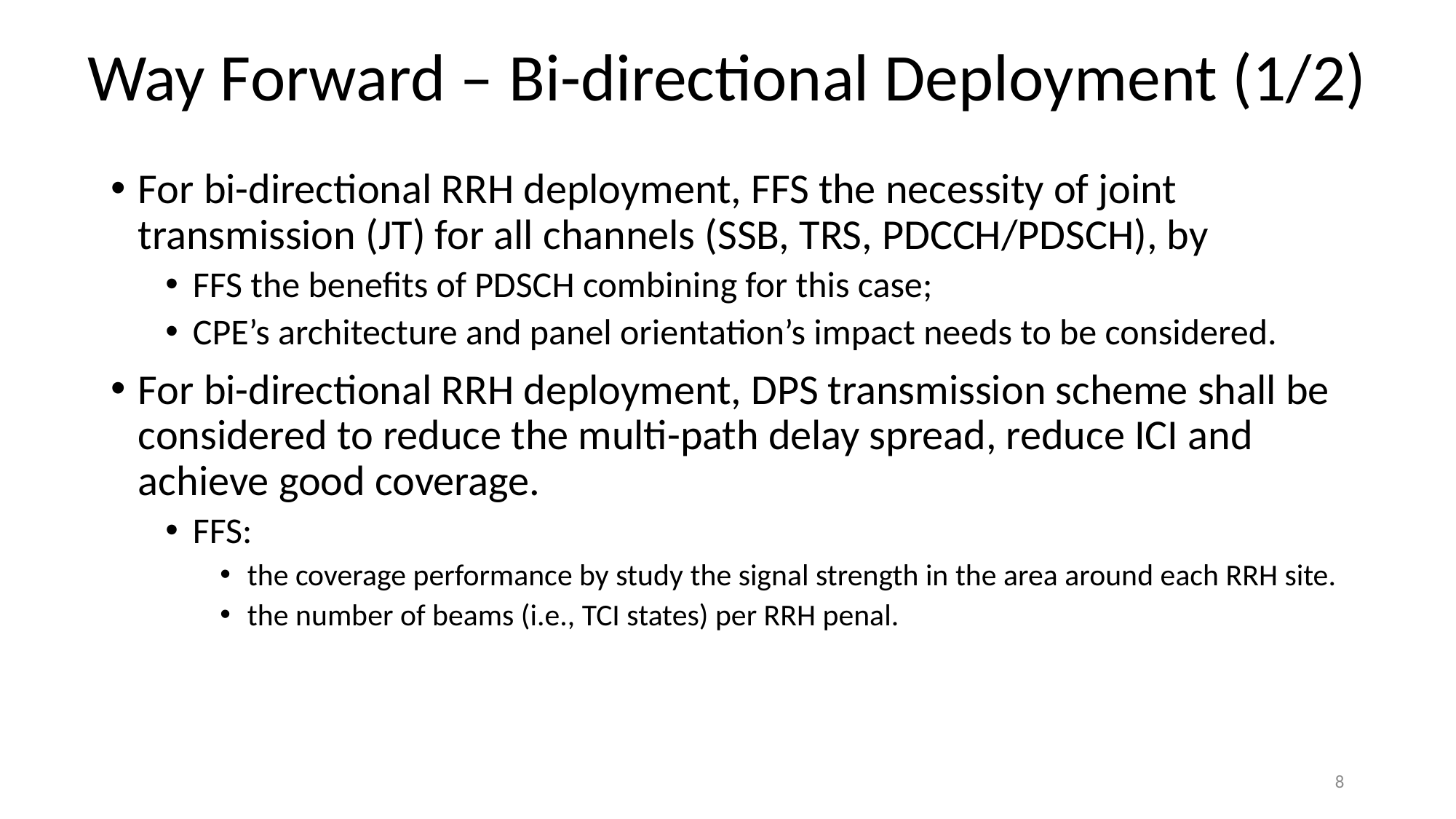

# Way Forward – Bi-directional Deployment (1/2)
For bi-directional RRH deployment, FFS the necessity of joint transmission (JT) for all channels (SSB, TRS, PDCCH/PDSCH), by
FFS the benefits of PDSCH combining for this case;
CPE’s architecture and panel orientation’s impact needs to be considered.
For bi-directional RRH deployment, DPS transmission scheme shall be considered to reduce the multi-path delay spread, reduce ICI and achieve good coverage.
FFS:
the coverage performance by study the signal strength in the area around each RRH site.
the number of beams (i.e., TCI states) per RRH penal.

8